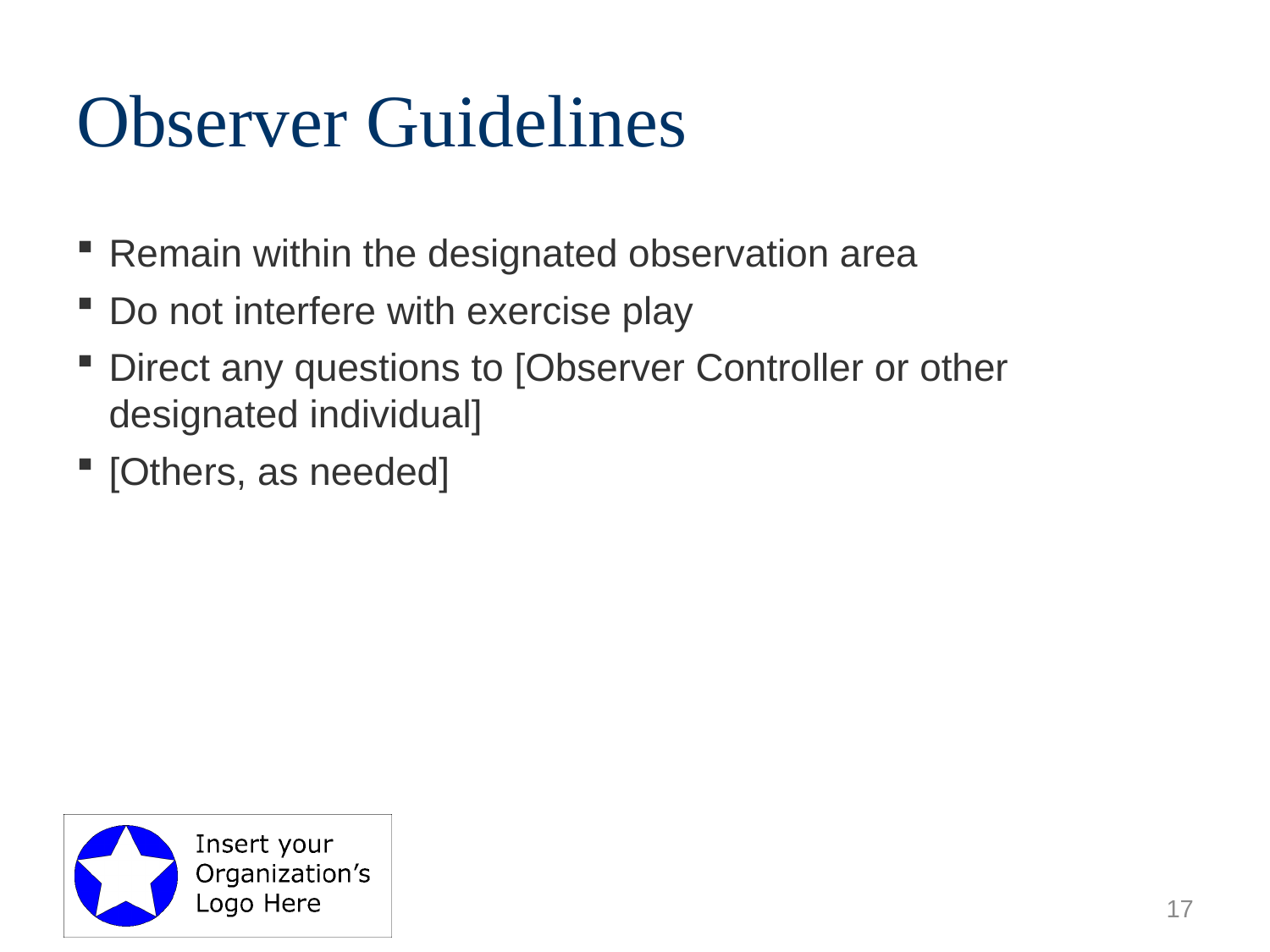

# Observer Guidelines
Remain within the designated observation area
Do not interfere with exercise play
Direct any questions to [Observer Controller or other designated individual]
[Others, as needed]
17